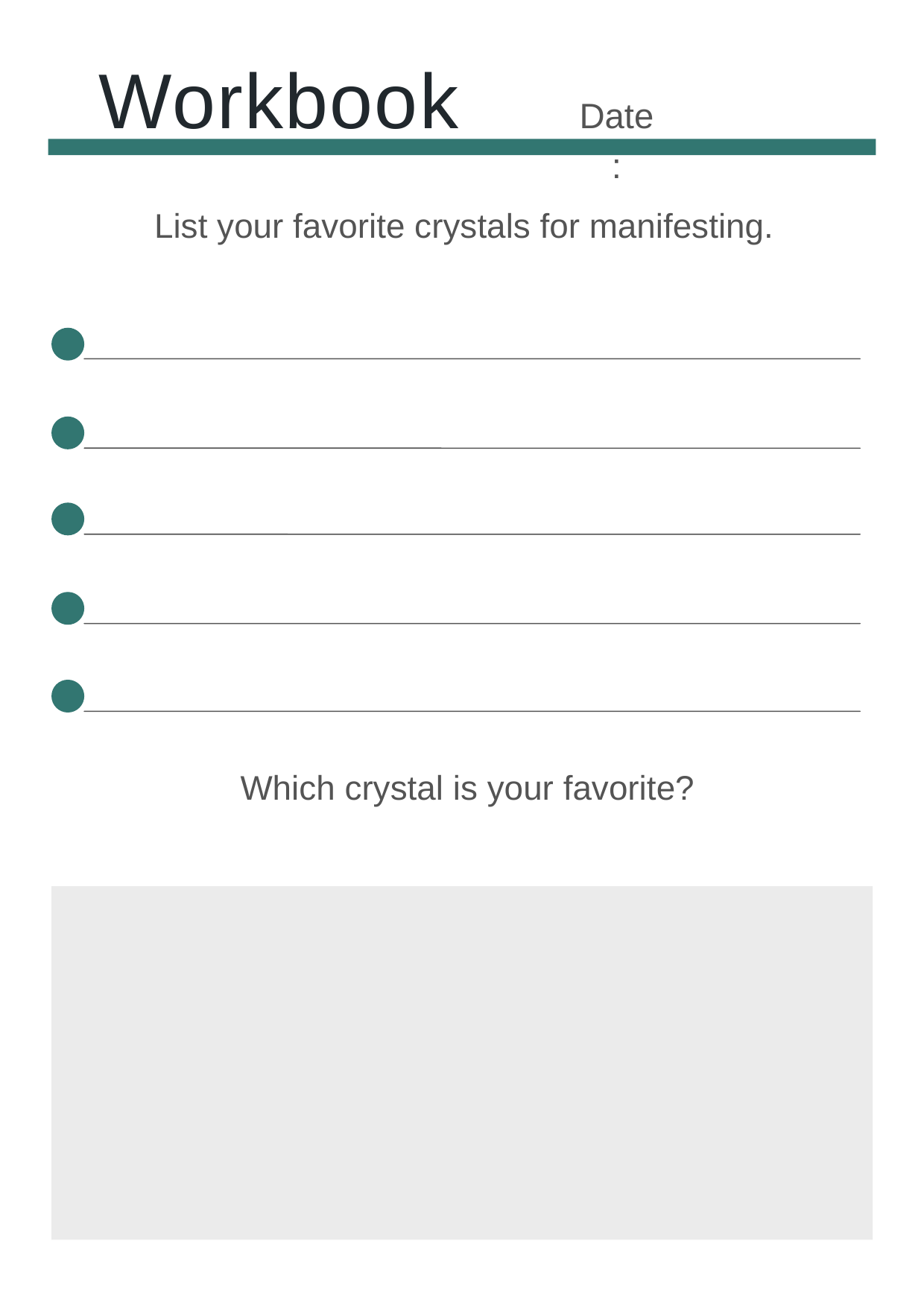

Workbook
Date:

List your favorite crystals for manifesting.

Which crystal is your favorite?